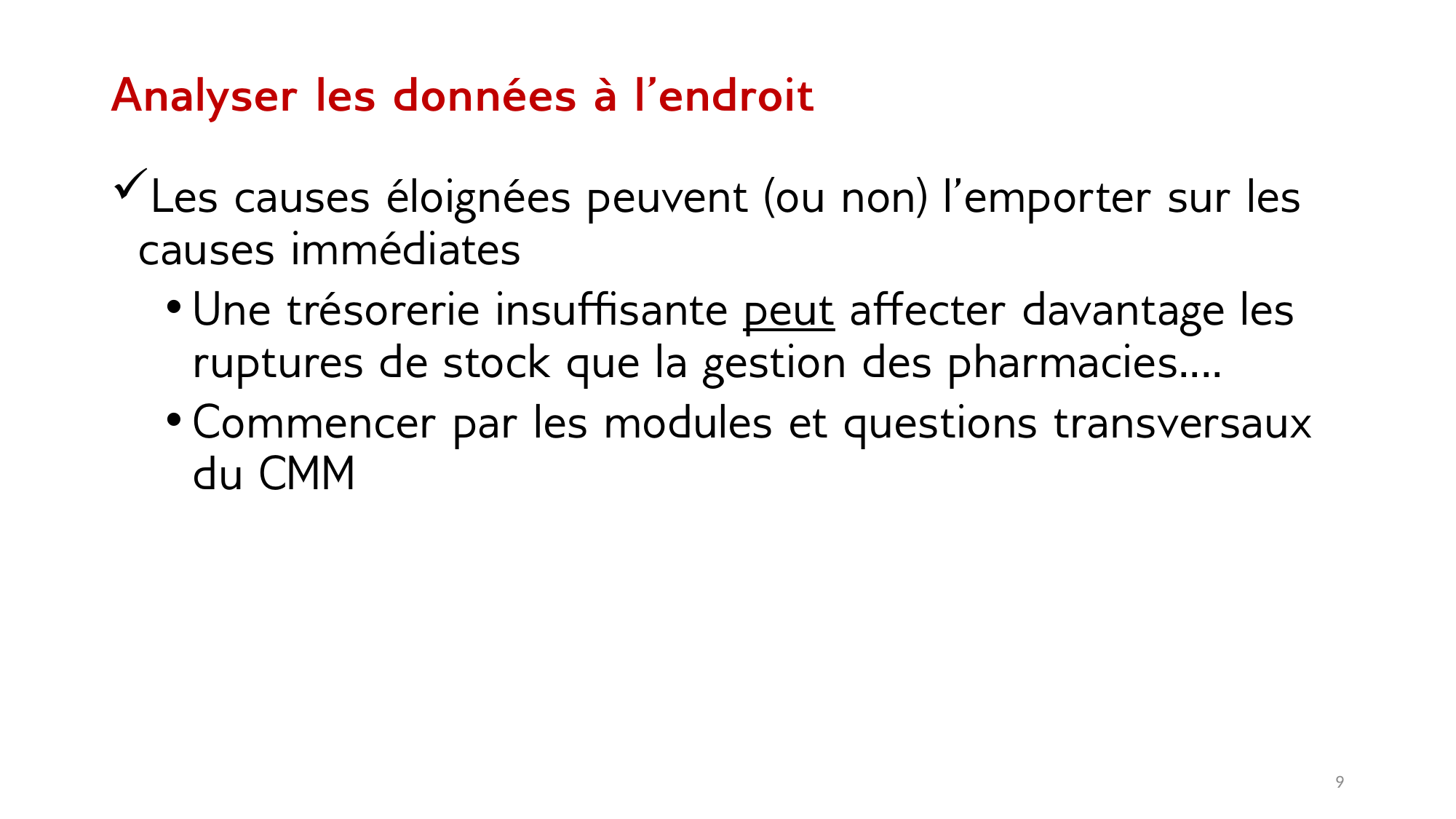

# Analyser les données à l’endroit
Les causes éloignées peuvent (ou non) l’emporter sur les causes immédiates
Une trésorerie insuffisante peut affecter davantage les ruptures de stock que la gestion des pharmacies....
Commencer par les modules et questions transversaux du CMM

9